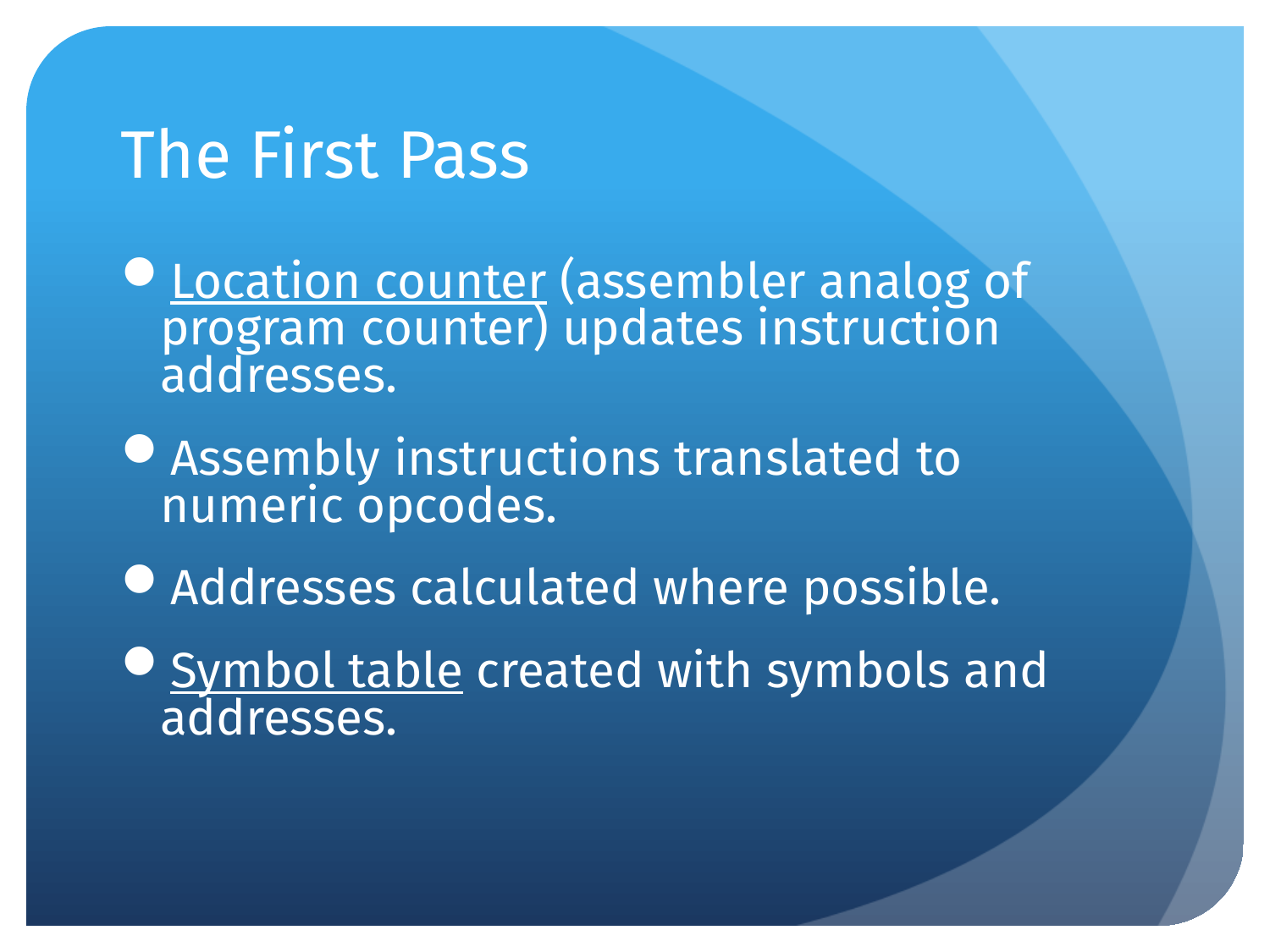

# The First Pass
Location counter (assembler analog of program counter) updates instruction addresses.
Assembly instructions translated to numeric opcodes.
Addresses calculated where possible.
Symbol table created with symbols and addresses.